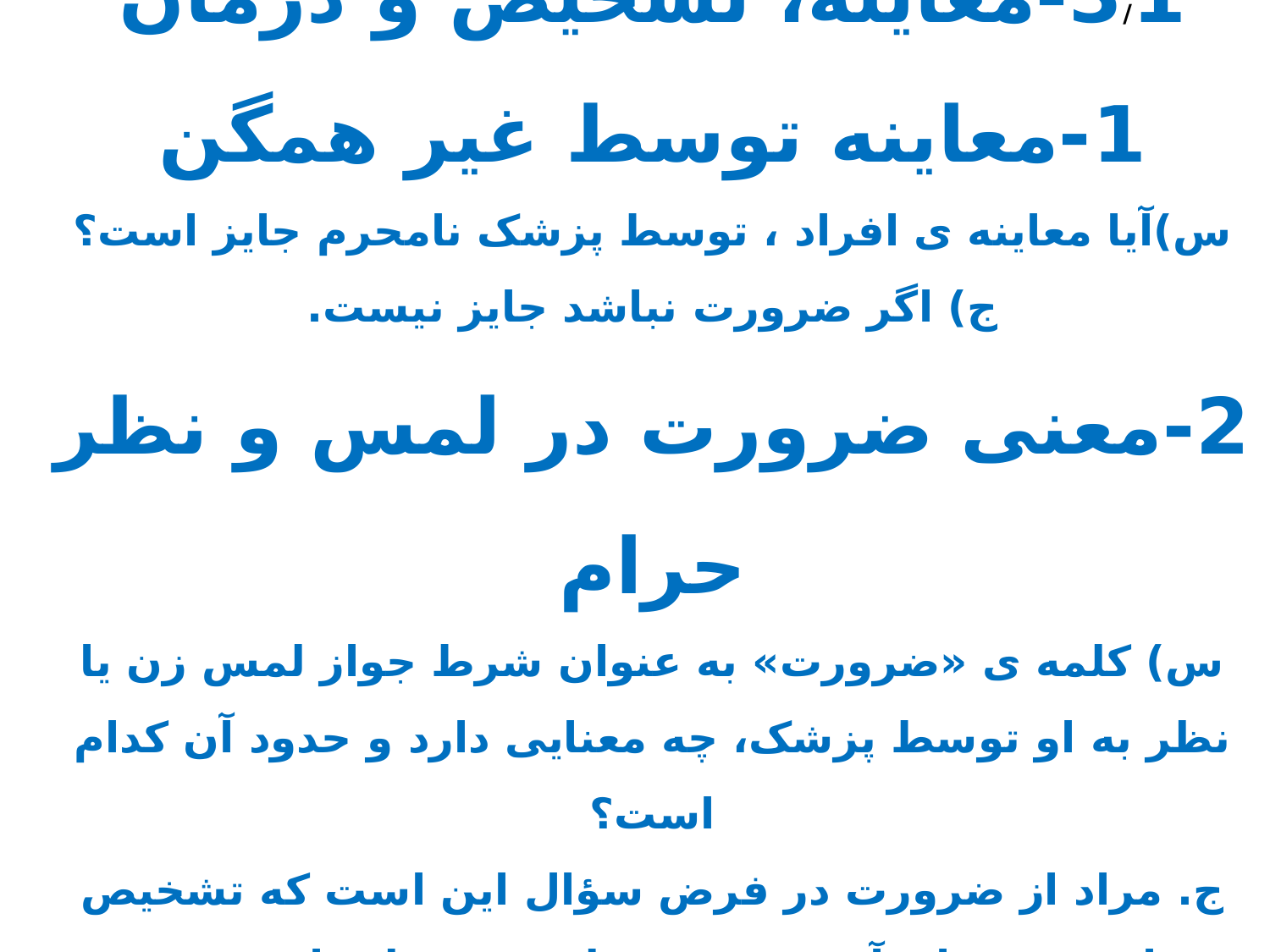

3/1-معاينه، تشخيص و درمان
1-معاینه توسط غیر همگن
س)آیا معاینه ی افراد ، توسط پزشک نامحرم جایز است؟
ج) اگر ضرورت نباشد جایز نیست.
2-معنی ضرورت در لمس و نظر حرام
س) کلمه ی «ضرورت» به عنوان شرط جواز لمس زن یا نظر به او توسط پزشک، چه معنایی دارد و حدود آن کدام است؟
ج. مراد از ضرورت در فرض سؤال این است که تشخیص بیماری و درمان آن متوقف بر لمس و نظر باشد و حدود ضرورت هم ، بستگی به مقدار نیاز دارد.